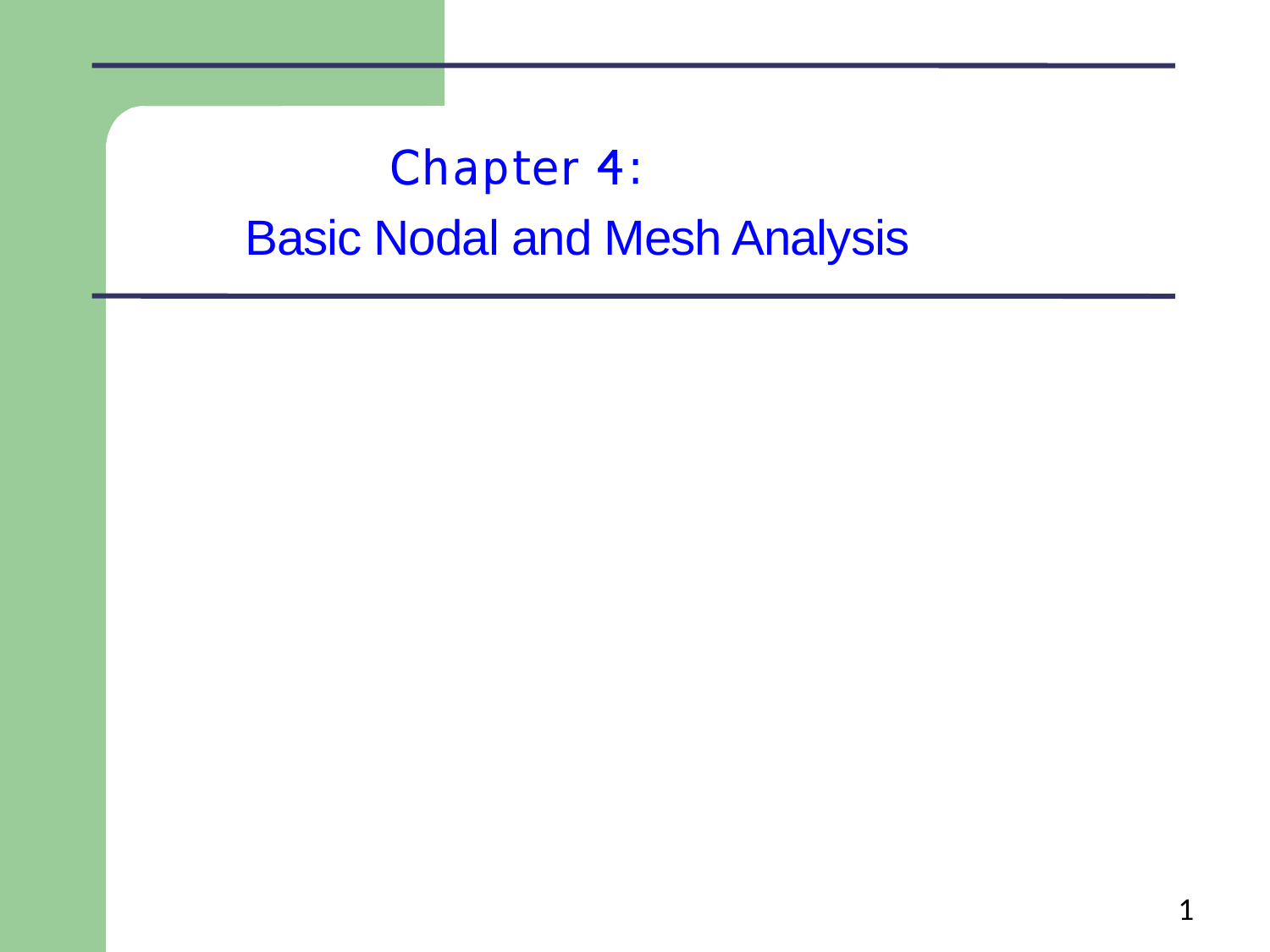

Chapter 4:
Basic Nodal and Mesh Analysis

1